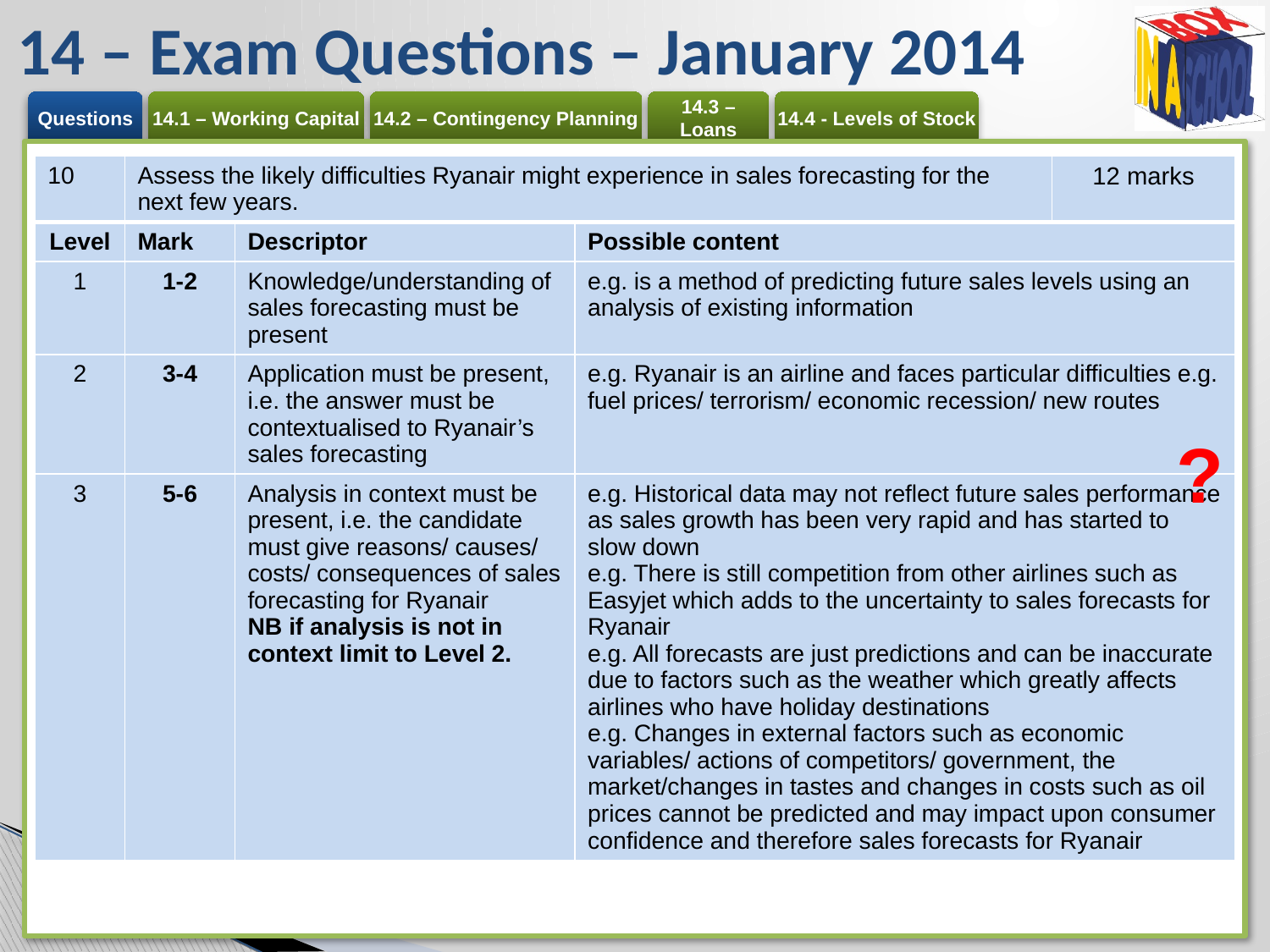

# 14 – Exam Questions – January 2014
| 10 | Assess the likely difficulties Ryanair might experience in sales forecasting for the next few years. |  |  | 12 marks |
| --- | --- | --- | --- | --- |
| Level | Mark | Descriptor | Possible content |  |
| 1 | 1-2 | Knowledge/understanding of sales forecasting must be present | e.g. is a method of predicting future sales levels using an analysis of existing information |  |
| 2 | 3-4 | Application must be present, i.e. the answer must be contextualised to Ryanair’s sales forecasting | e.g. Ryanair is an airline and faces particular difficulties e.g. fuel prices/ terrorism/ economic recession/ new routes |  |
| 3 | 5-6 | Analysis in context must be present, i.e. the candidate must give reasons/ causes/ costs/ consequences of sales forecasting for Ryanair NB if analysis is not in context limit to Level 2. | e.g. Historical data may not reflect future sales performance as sales growth has been very rapid and has started to slow down e.g. There is still competition from other airlines such as Easyjet which adds to the uncertainty to sales forecasts for Ryanair e.g. All forecasts are just predictions and can be inaccurate due to factors such as the weather which greatly affects airlines who have holiday destinations e.g. Changes in external factors such as economic variables/ actions of competitors/ government, the market/changes in tastes and changes in costs such as oil prices cannot be predicted and may impact upon consumer confidence and therefore sales forecasts for Ryanair |  |
?